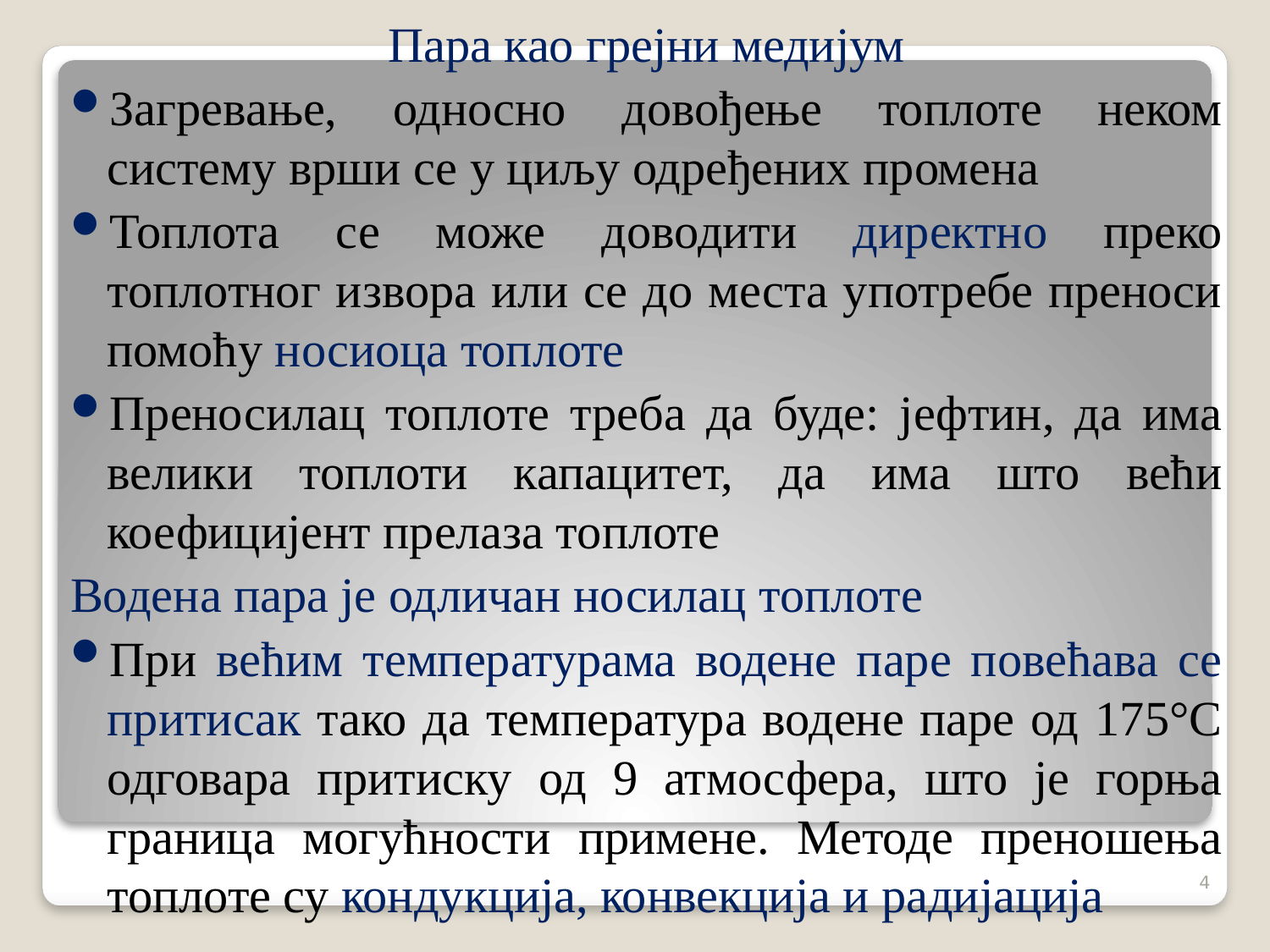

Пара као грејни медијум
Загревање, односно довођење топлоте неком систему врши се у циљу одређених промена
Топлота се може доводити директно преко топлотног извора или се до места употребе преноси помоћу носиоца топлоте
Преносилац топлоте треба да буде: јефтин, да има велики топлоти капацитет, да има што већи коефицијент прелаза топлоте
Водена пара је одличан носилац топлоте
При већим температурама водене паре повећава се притисак тако да температура водене паре од 175°С одговара притиску од 9 атмосфера, што је горња граница могућности примене. Методе преношења топлоте су кондукција, конвекција и радијација

4